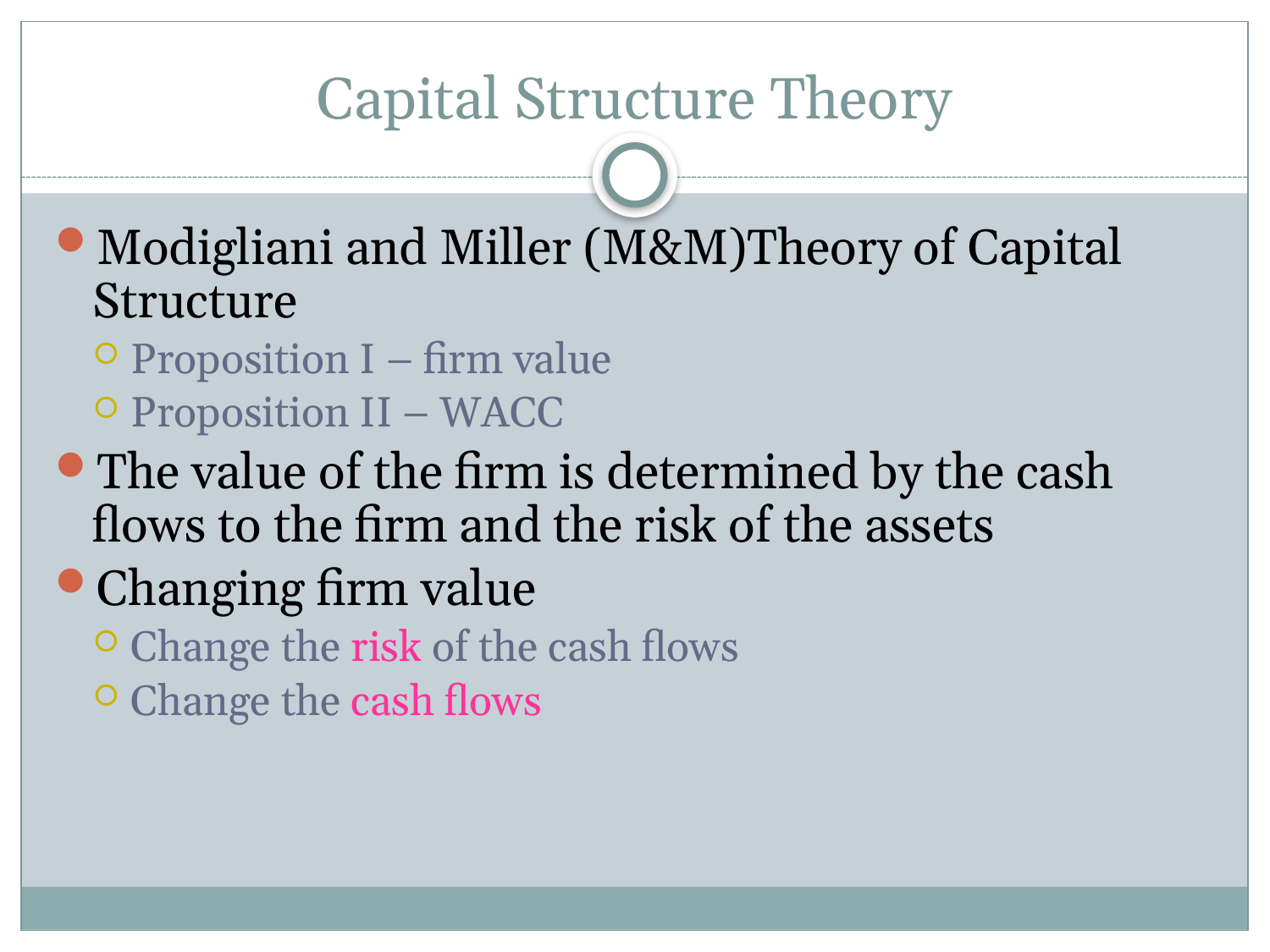

# Capital Structure Theory
Modigliani and Miller (M&M)Theory of Capital Structure
Proposition I – firm value
Proposition II – WACC
The value of the firm is determined by the cash flows to the firm and the risk of the assets
Changing firm value
Change the risk of the cash flows
Change the cash flows